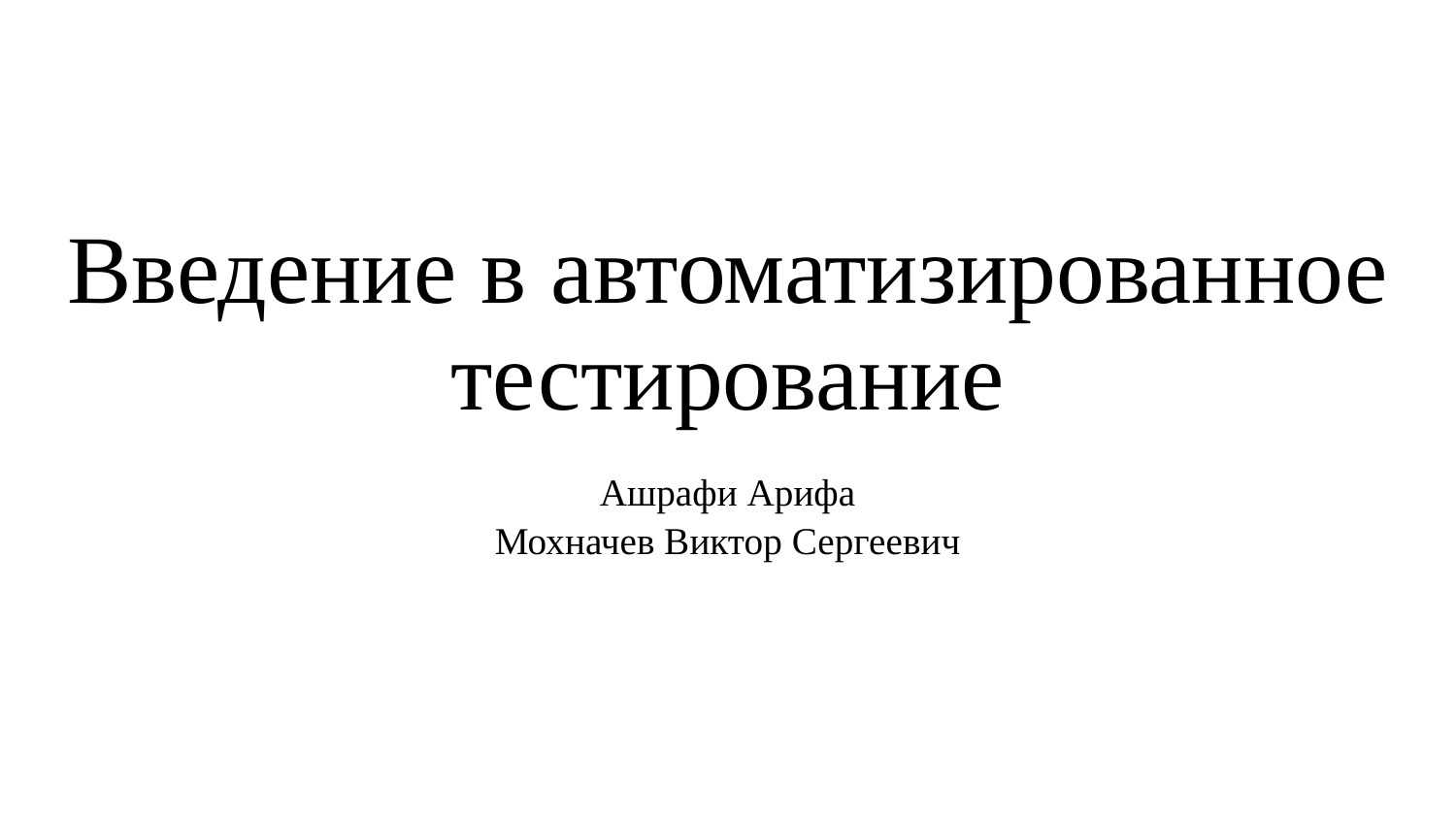

# Введение в автоматизированное тестирование
Ашрафи Арифа
Мохначев Виктор Сергеевич